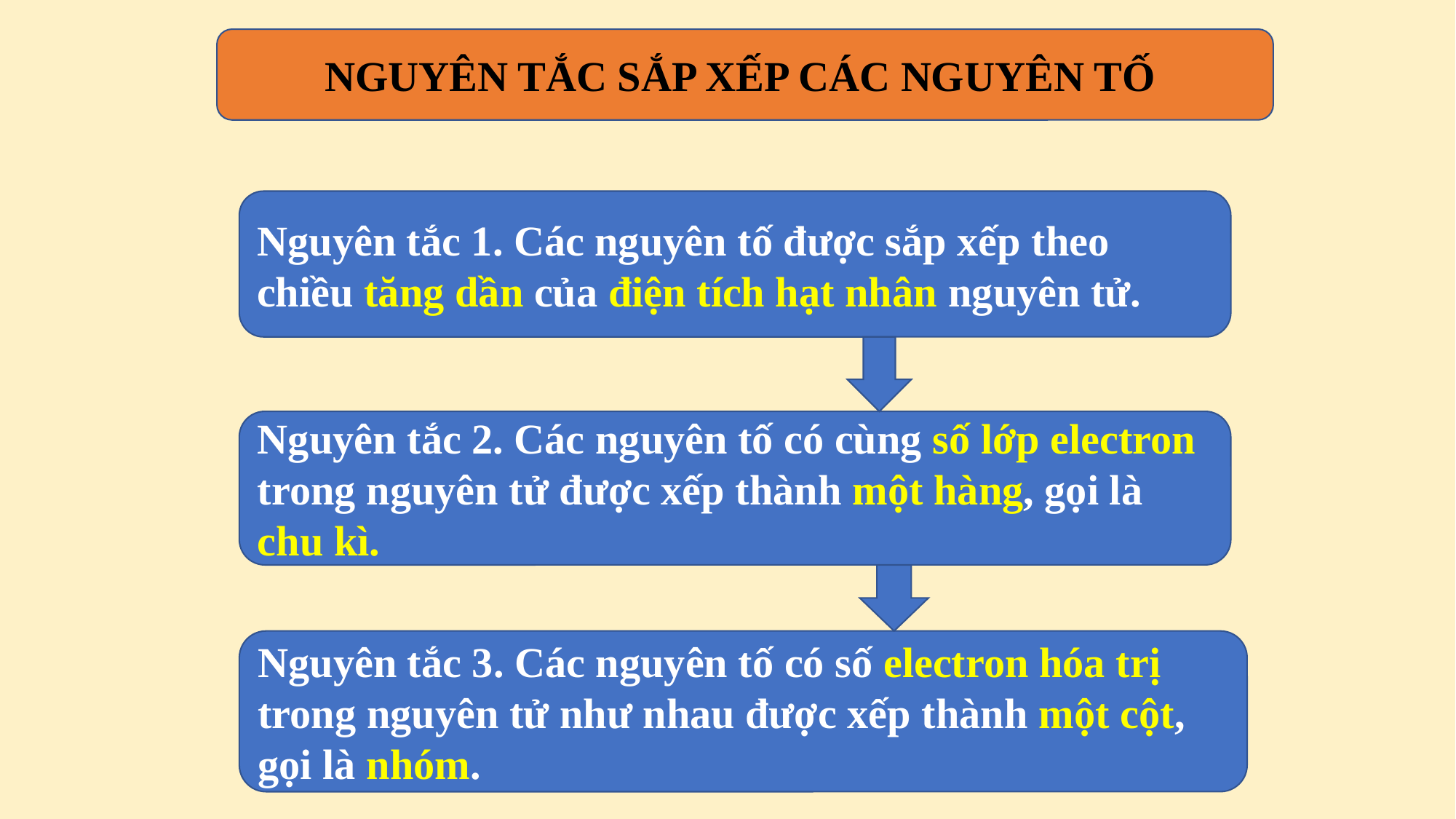

NGUYÊN TẮC SẮP XẾP CÁC NGUYÊN TỐ
Nguyên tắc 1. Các nguyên tố được sắp xếp theo chiều tăng dần của điện tích hạt nhân nguyên tử.

Nguyên tắc 2. Các nguyên tố có cùng số lớp electron trong nguyên tử được xếp thành một hàng, gọi là chu kì.

Nguyên tắc 3. Các nguyên tố có số electron hóa trị trong nguyên tử như nhau được xếp thành một cột, gọi là nhóm.